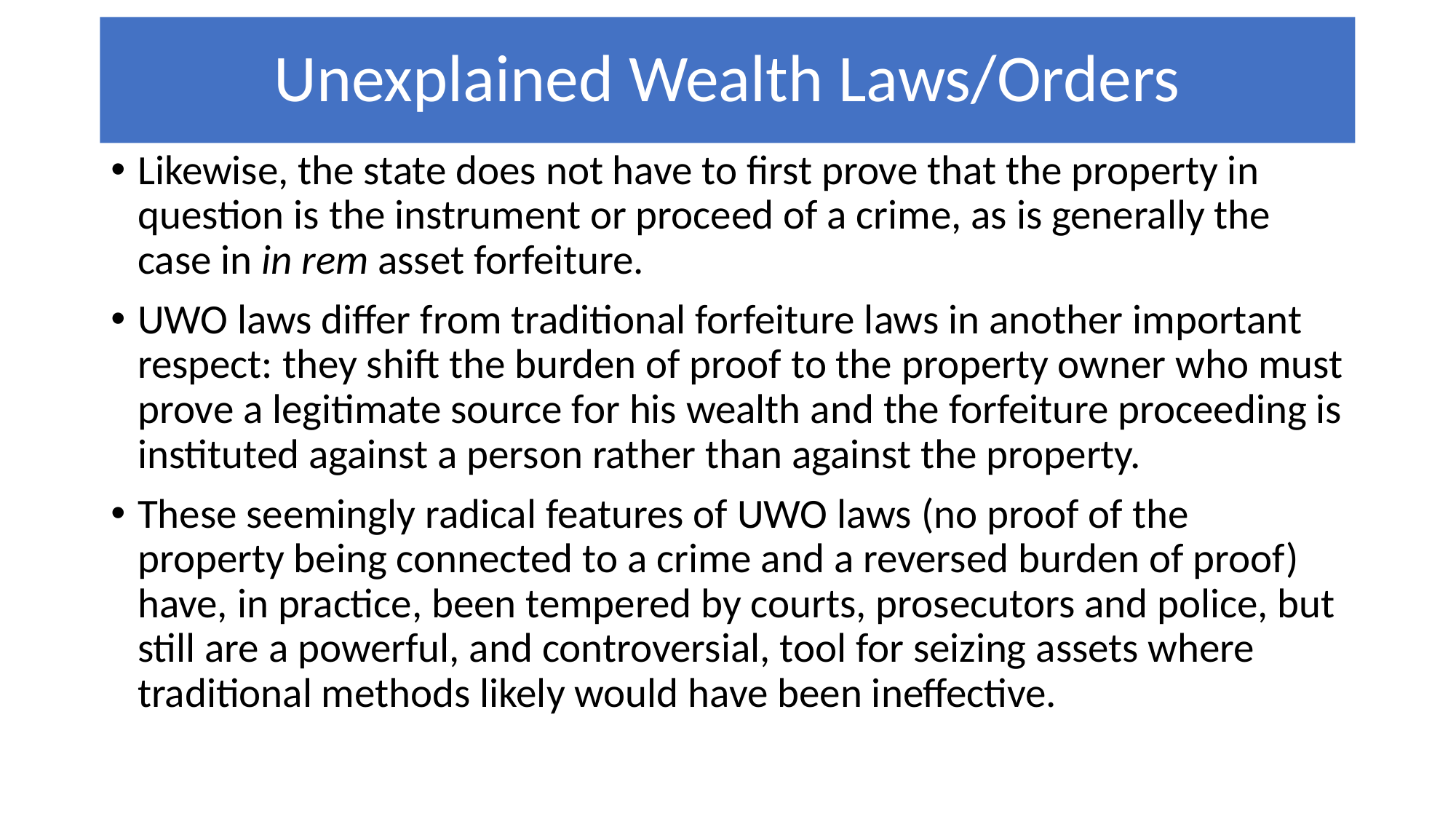

# Unexplained Wealth Laws/Orders
Likewise, the state does not have to first prove that the property in question is the instrument or proceed of a crime, as is generally the case in in rem asset forfeiture.
UWO laws differ from traditional forfeiture laws in another important respect: they shift the burden of proof to the property owner who must prove a legitimate source for his wealth and the forfeiture proceeding is instituted against a person rather than against the property.
These seemingly radical features of UWO laws (no proof of the property being connected to a crime and a reversed burden of proof) have, in practice, been tempered by courts, prosecutors and police, but still are a powerful, and controversial, tool for seizing assets where traditional methods likely would have been ineffective.